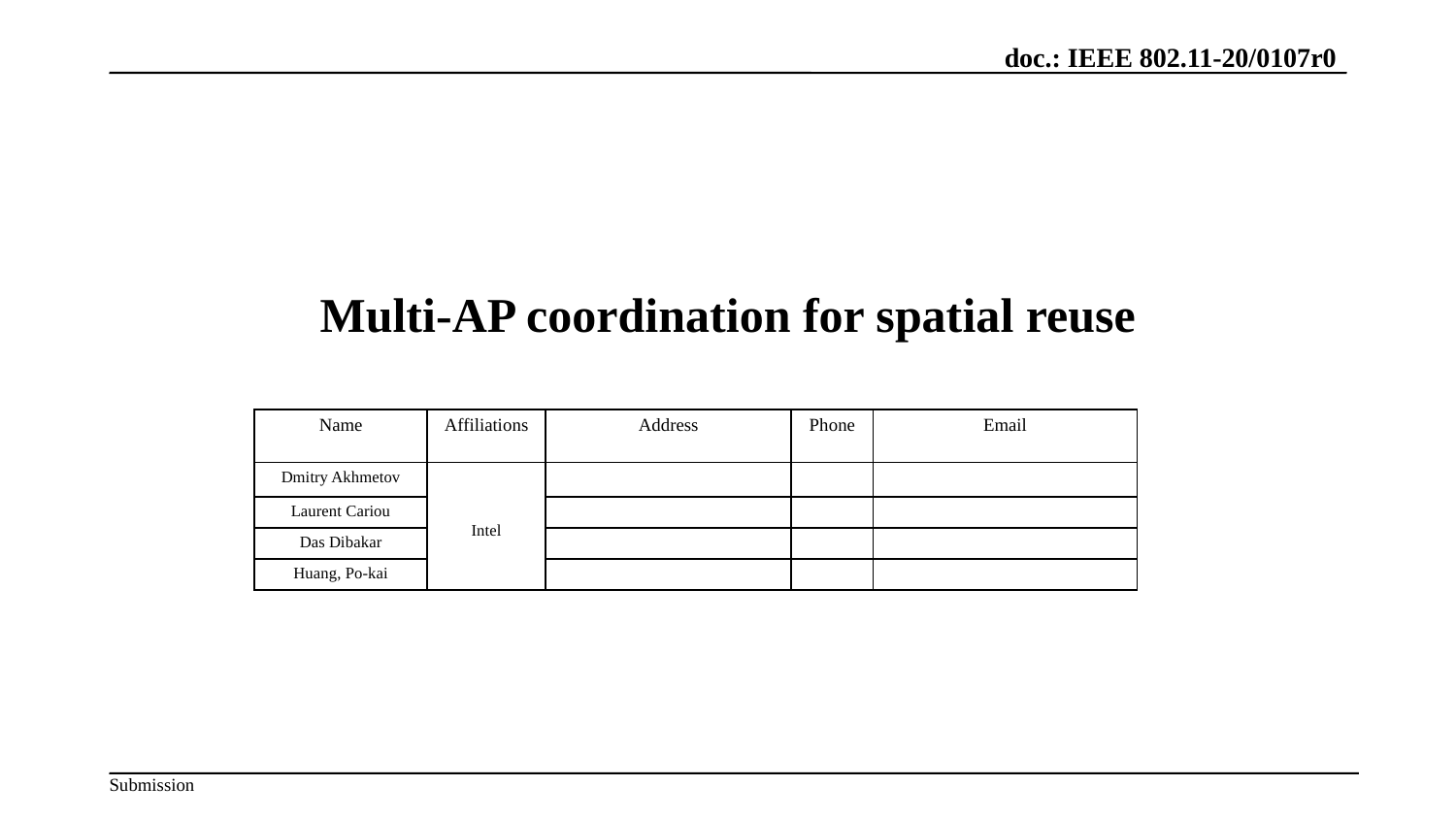

# Multi-AP coordination for spatial reuse
| Name | Affiliations | Address | Phone | Email |
| --- | --- | --- | --- | --- |
| Dmitry Akhmetov | Intel |  |  |  |
| Laurent Cariou |  |  |  |  |
| Das Dibakar |  |  |  |  |
| Huang, Po-kai |  |  |  |  |